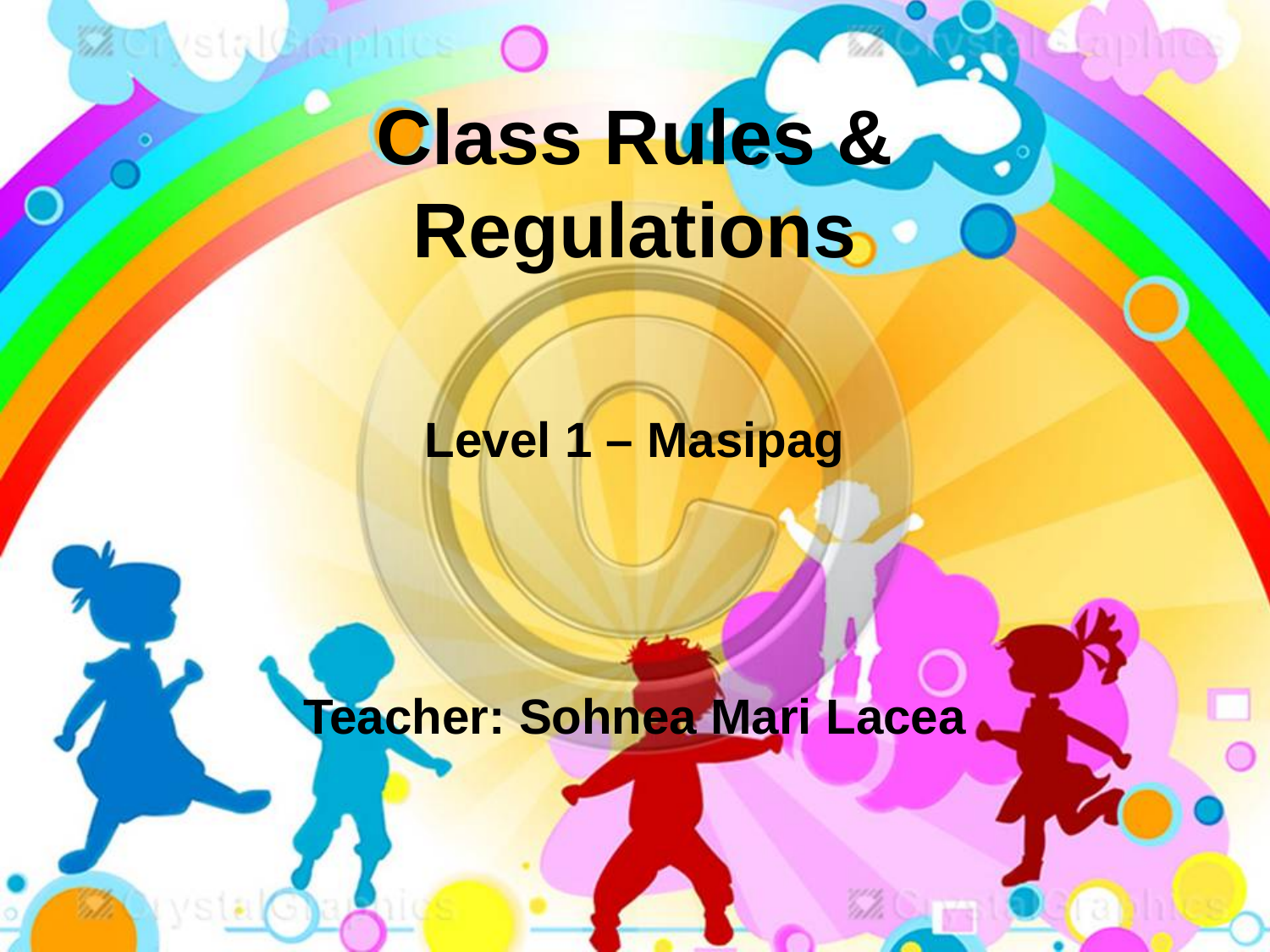

# Class Rules & Regulations
Level 1 – Masipag

Teacher: Sohnea Mari Lacea